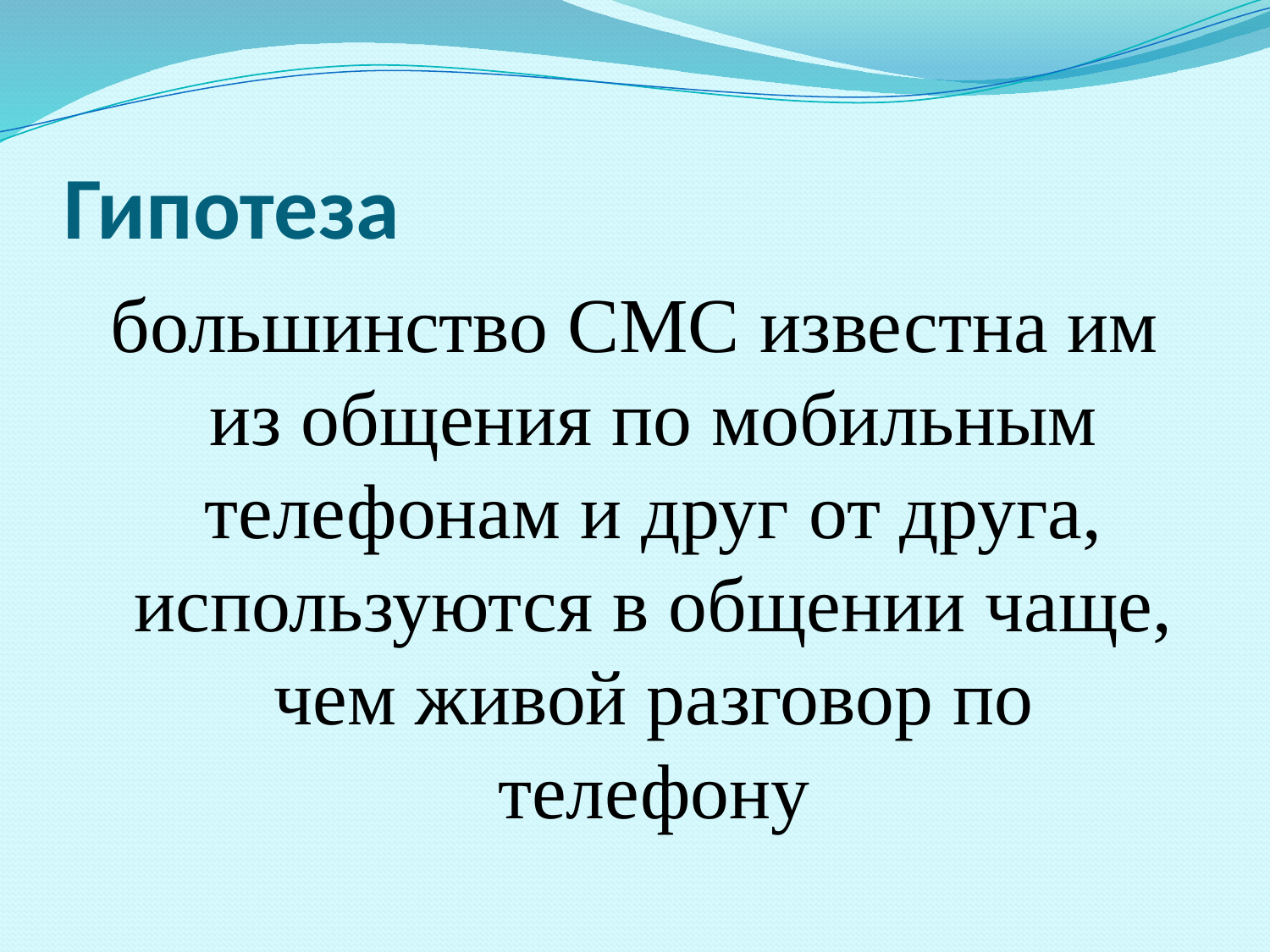

# Гипотеза
большинство СМС известна им из общения по мобильным телефонам и друг от друга, используются в общении чаще, чем живой разговор по телефону